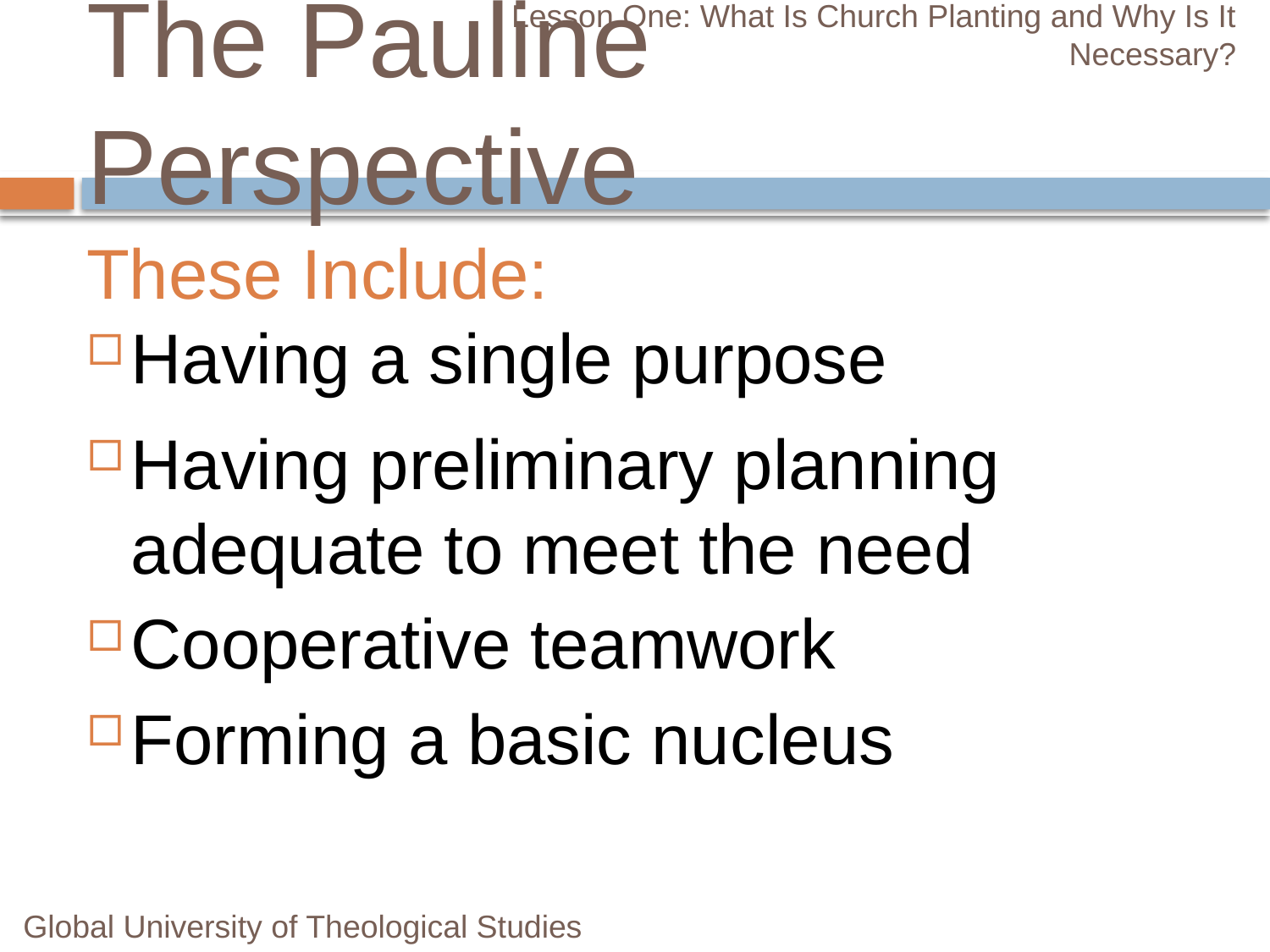

Lesson One: What Is Church Planting and Why Is It Necessary?
# The Pauline Perspective
These Include:
Having a single purpose
Having preliminary planning adequate to meet the need
Cooperative teamwork
Forming a basic nucleus
Global University of Theological Studies